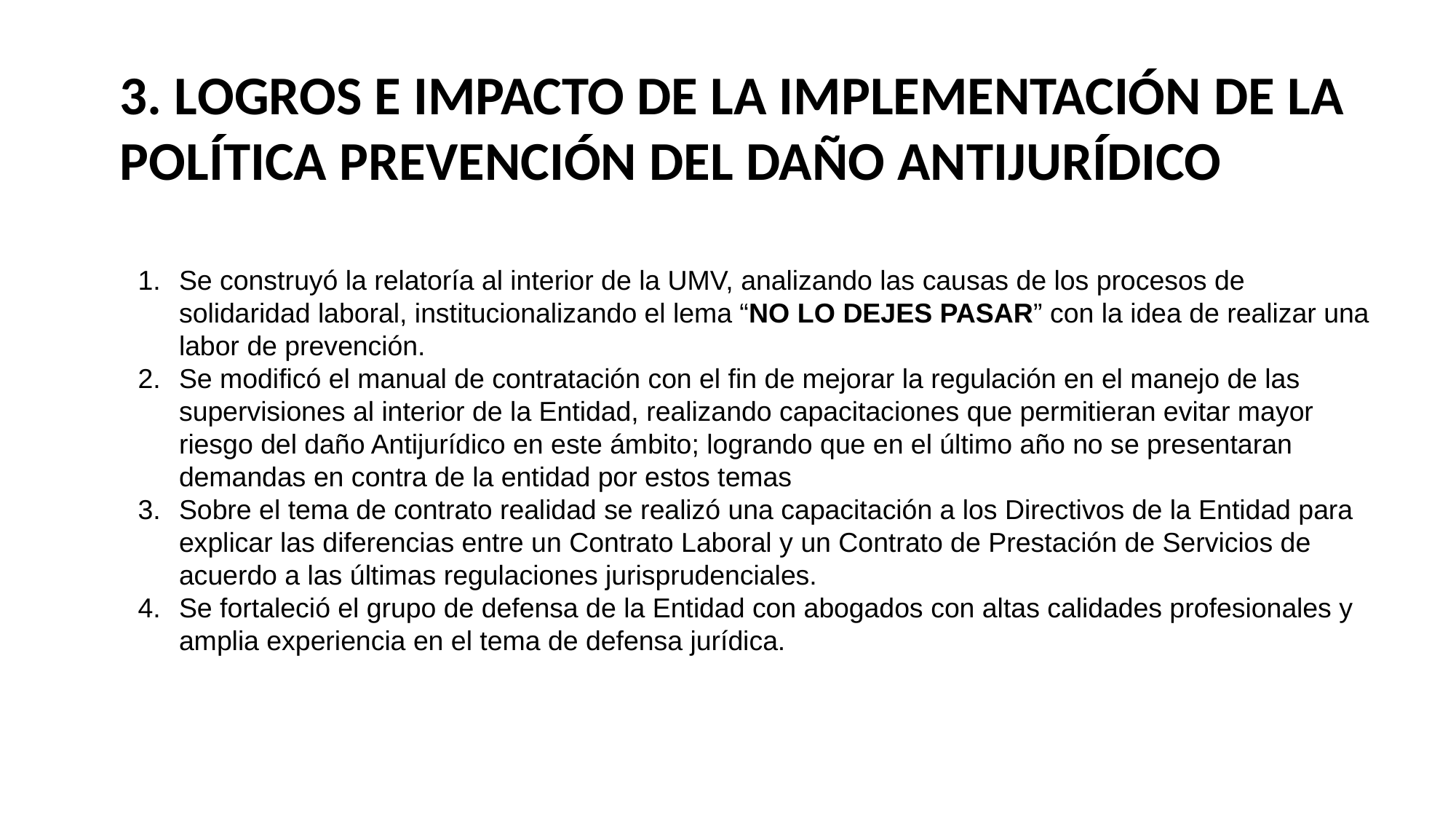

3. LOGROS E IMPACTO DE LA IMPLEMENTACIÓN DE LA POLÍTICA PREVENCIÓN DEL DAÑO ANTIJURÍDICO

Se construyó la relatoría al interior de la UMV, analizando las causas de los procesos de solidaridad laboral, institucionalizando el lema “NO LO DEJES PASAR” con la idea de realizar una labor de prevención.
Se modificó el manual de contratación con el fin de mejorar la regulación en el manejo de las supervisiones al interior de la Entidad, realizando capacitaciones que permitieran evitar mayor riesgo del daño Antijurídico en este ámbito; logrando que en el último año no se presentaran demandas en contra de la entidad por estos temas
Sobre el tema de contrato realidad se realizó una capacitación a los Directivos de la Entidad para explicar las diferencias entre un Contrato Laboral y un Contrato de Prestación de Servicios de acuerdo a las últimas regulaciones jurisprudenciales.
Se fortaleció el grupo de defensa de la Entidad con abogados con altas calidades profesionales y amplia experiencia en el tema de defensa jurídica.